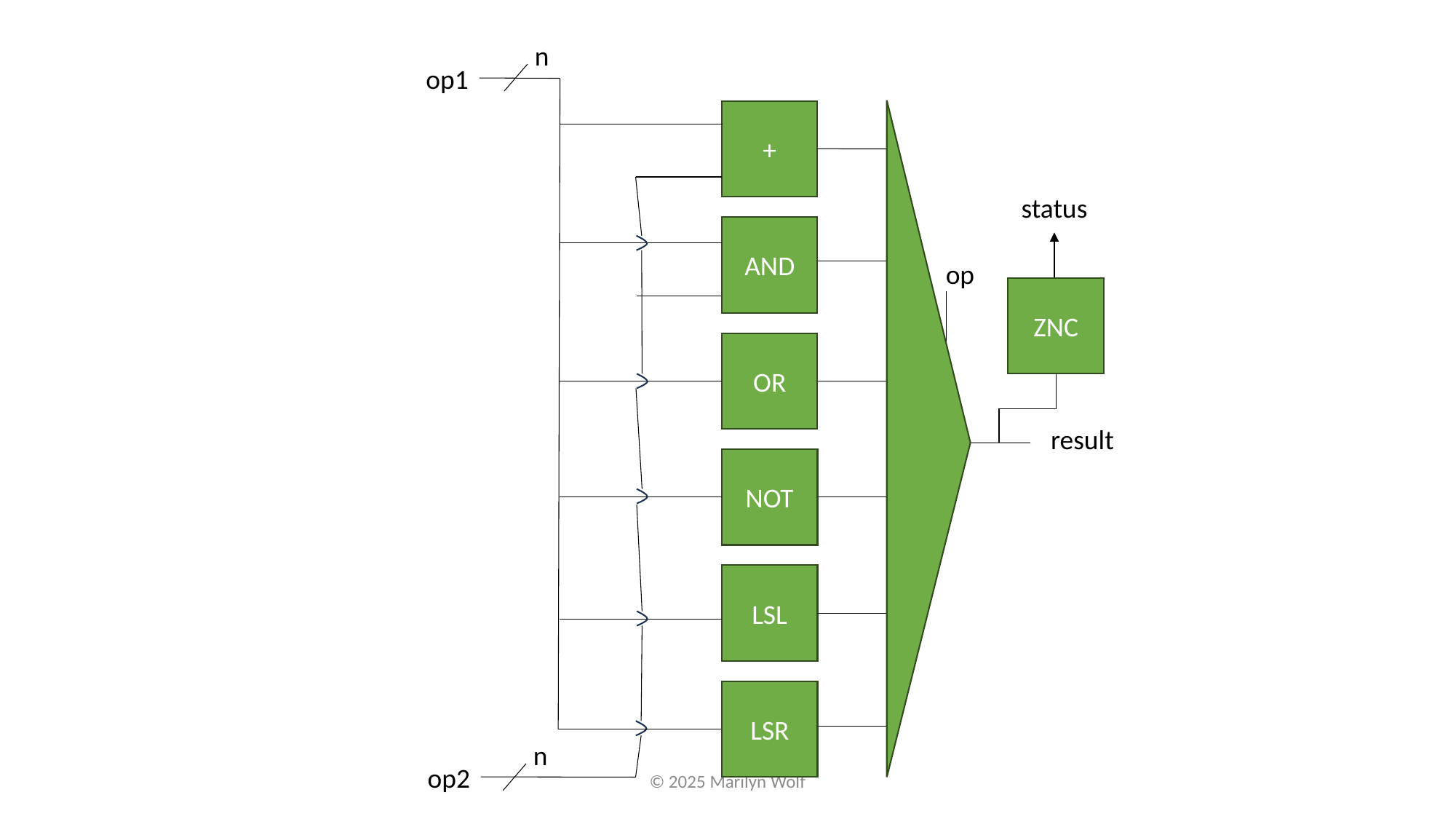

n
op1
+
status
AND

op
ZNC
OR

result
NOT

LSL

LSR

n
op2
© 2025 Marilyn Wolf